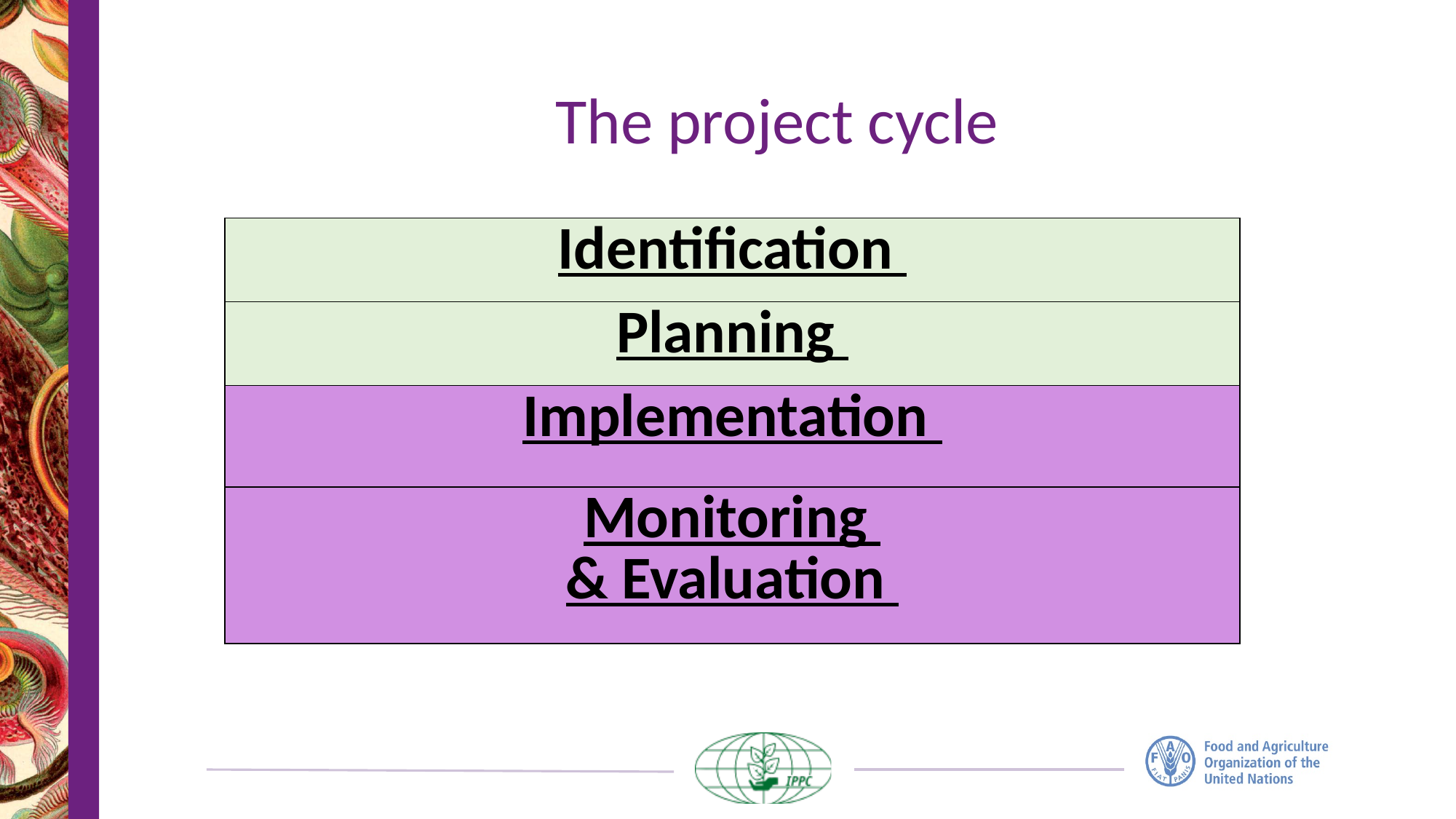

# The project cycle
| Identification |
| --- |
| Planning |
| Implementation |
| Monitoring & Evaluation |